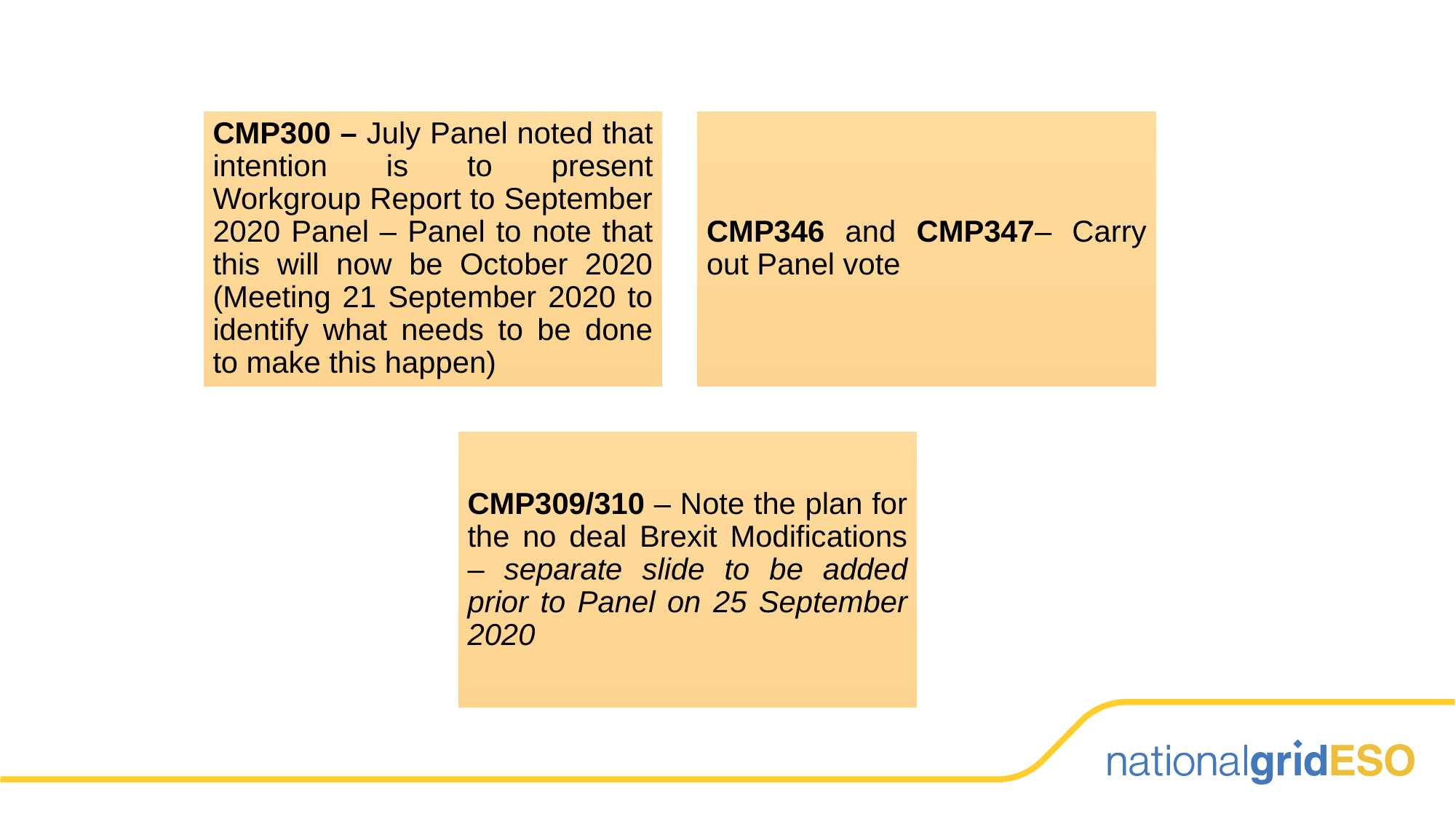

# Asks of Panel (as at 17 September 2020)
CMP300 – July Panel noted that intention is to present Workgroup Report to September 2020 Panel – Panel to note that this will now be October 2020 (Meeting 21 September 2020 to identify what needs to be done to make this happen)
CMP346 and CMP347– Carry out Panel vote
CMP309/310 – Note the plan for the no deal Brexit Modifications – separate slide to be added prior to Panel on 25 September 2020